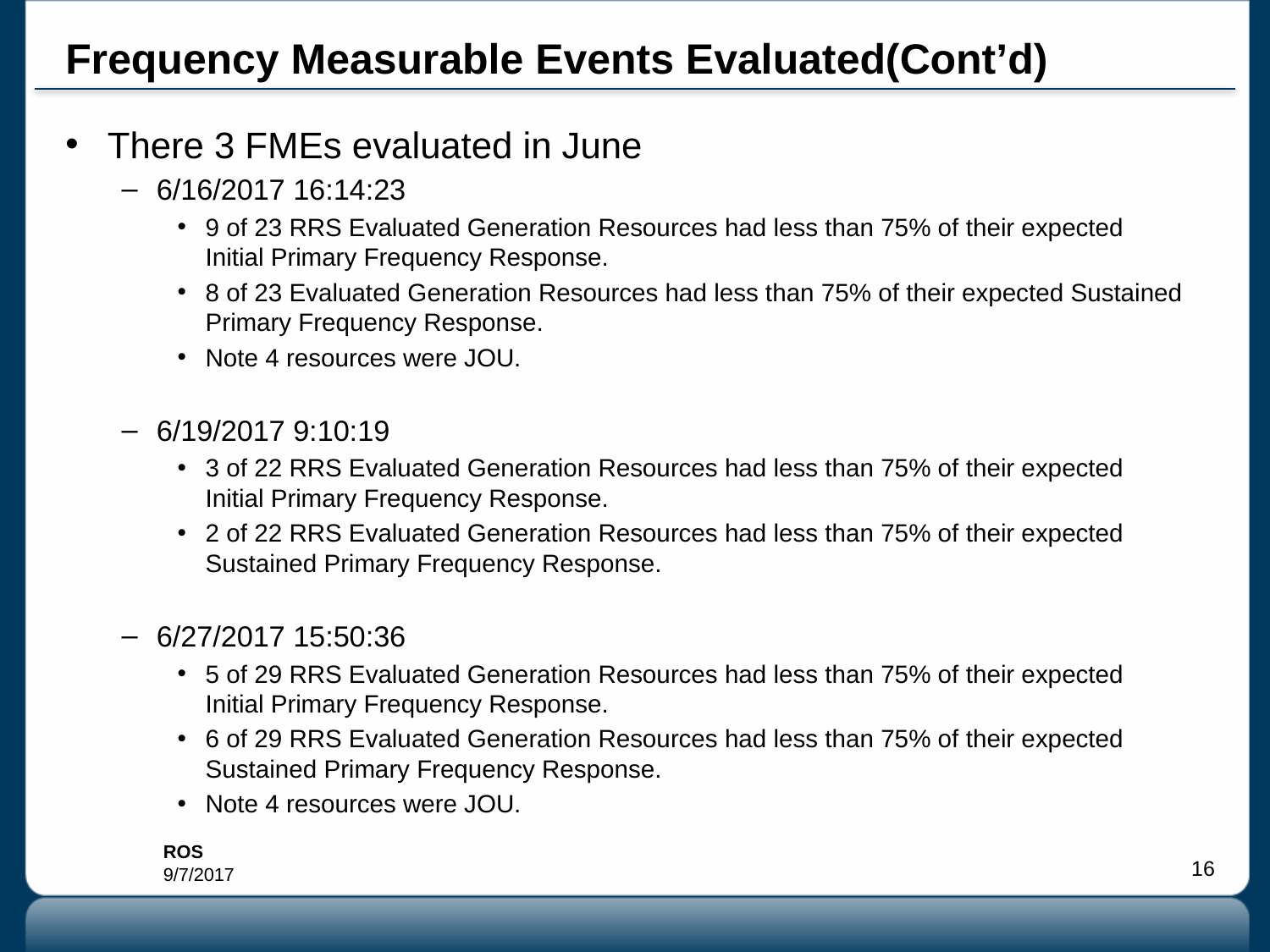

# Frequency Measurable Events Evaluated(Cont’d)
There 3 FMEs evaluated in June
6/16/2017 16:14:23
9 of 23 RRS Evaluated Generation Resources had less than 75% of their expected Initial Primary Frequency Response.
8 of 23 Evaluated Generation Resources had less than 75% of their expected Sustained Primary Frequency Response.
Note 4 resources were JOU.

6/19/2017 9:10:19
3 of 22 RRS Evaluated Generation Resources had less than 75% of their expected Initial Primary Frequency Response.
2 of 22 RRS Evaluated Generation Resources had less than 75% of their expected Sustained Primary Frequency Response.

6/27/2017 15:50:36
5 of 29 RRS Evaluated Generation Resources had less than 75% of their expected Initial Primary Frequency Response.
6 of 29 RRS Evaluated Generation Resources had less than 75% of their expected Sustained Primary Frequency Response.
Note 4 resources were JOU.